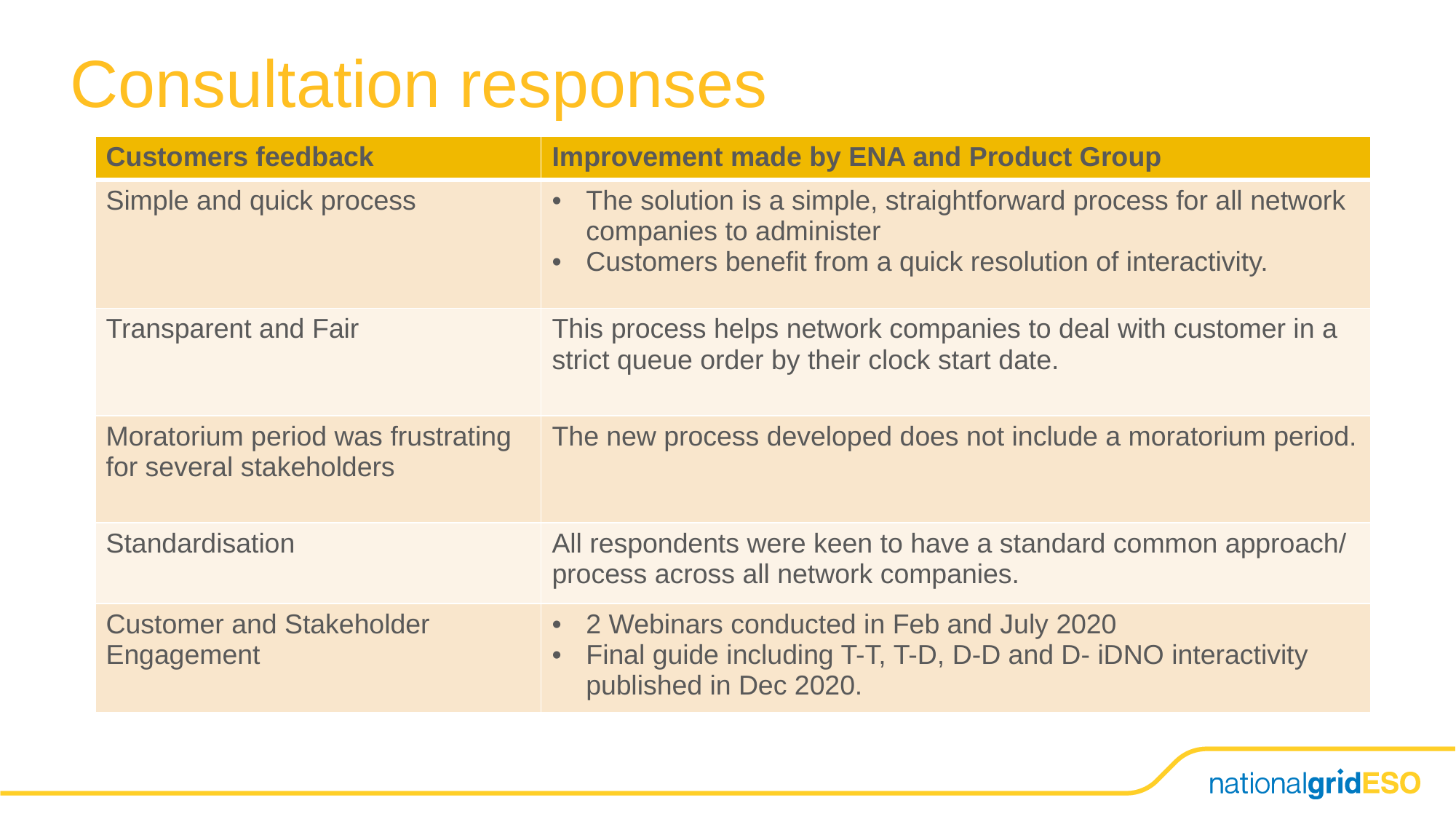

# Consultation responses

| Customers feedback | Improvement made by ENA and Product Group |
| --- | --- |
| Simple and quick process | The solution is a simple, straightforward process for all network companies to administer Customers benefit from a quick resolution of interactivity. |
| Transparent and Fair | This process helps network companies to deal with customer in a strict queue order by their clock start date. |
| Moratorium period was frustrating for several stakeholders | The new process developed does not include a moratorium period. |
| Standardisation | All respondents were keen to have a standard common approach/ process across all network companies. |
| Customer and Stakeholder Engagement | 2 Webinars conducted in Feb and July 2020 Final guide including T-T, T-D, D-D and D- iDNO interactivity published in Dec 2020. |